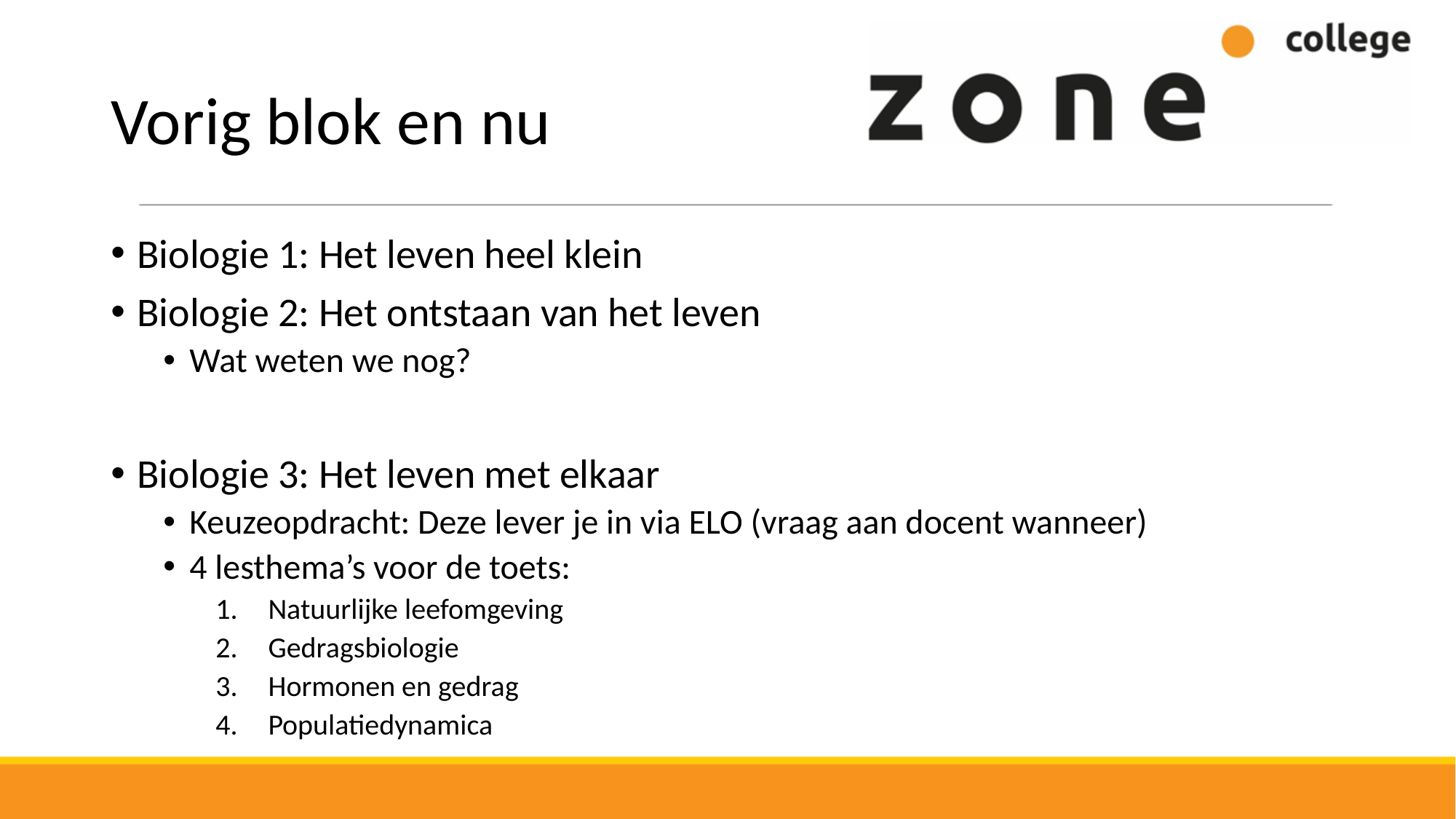

# Vorig blok en nu
Biologie 1: Het leven heel klein
Biologie 2: Het ontstaan van het leven
Wat weten we nog?

Biologie 3: Het leven met elkaar
Keuzeopdracht: Deze lever je in via ELO (vraag aan docent wanneer)
4 lesthema’s voor de toets:
Natuurlijke leefomgeving
Gedragsbiologie
Hormonen en gedrag
Populatiedynamica